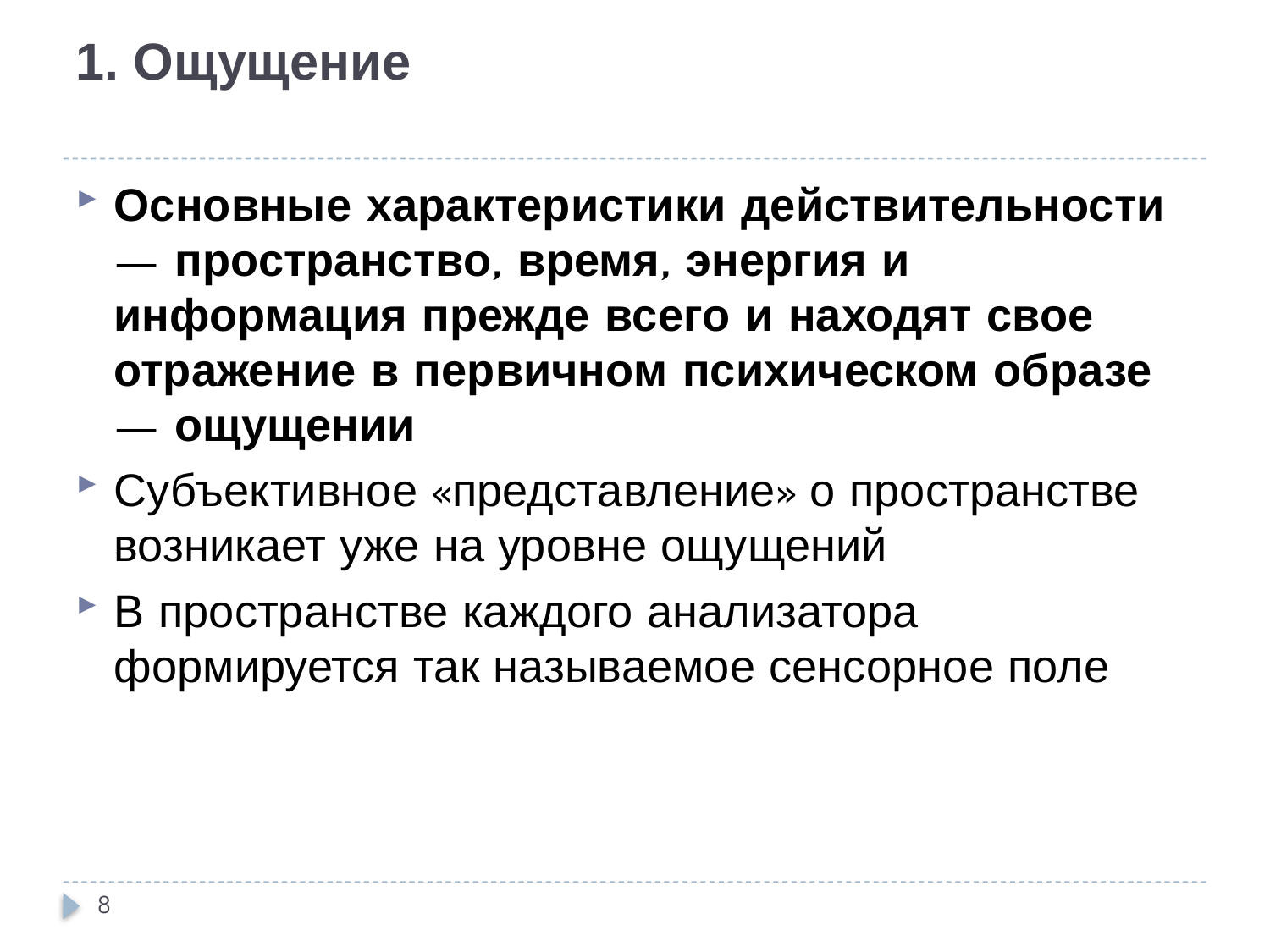

# 1. Ощущение
Основные характеристики действительности — пространство, время, энергия и информация прежде всего и находят свое отражение в первичном психическом образе — ощущении
Субъективное «представление» о пространстве возникает уже на уровне ощущений
В пространстве каждого анализатора формируется так называемое сенсорное поле
8